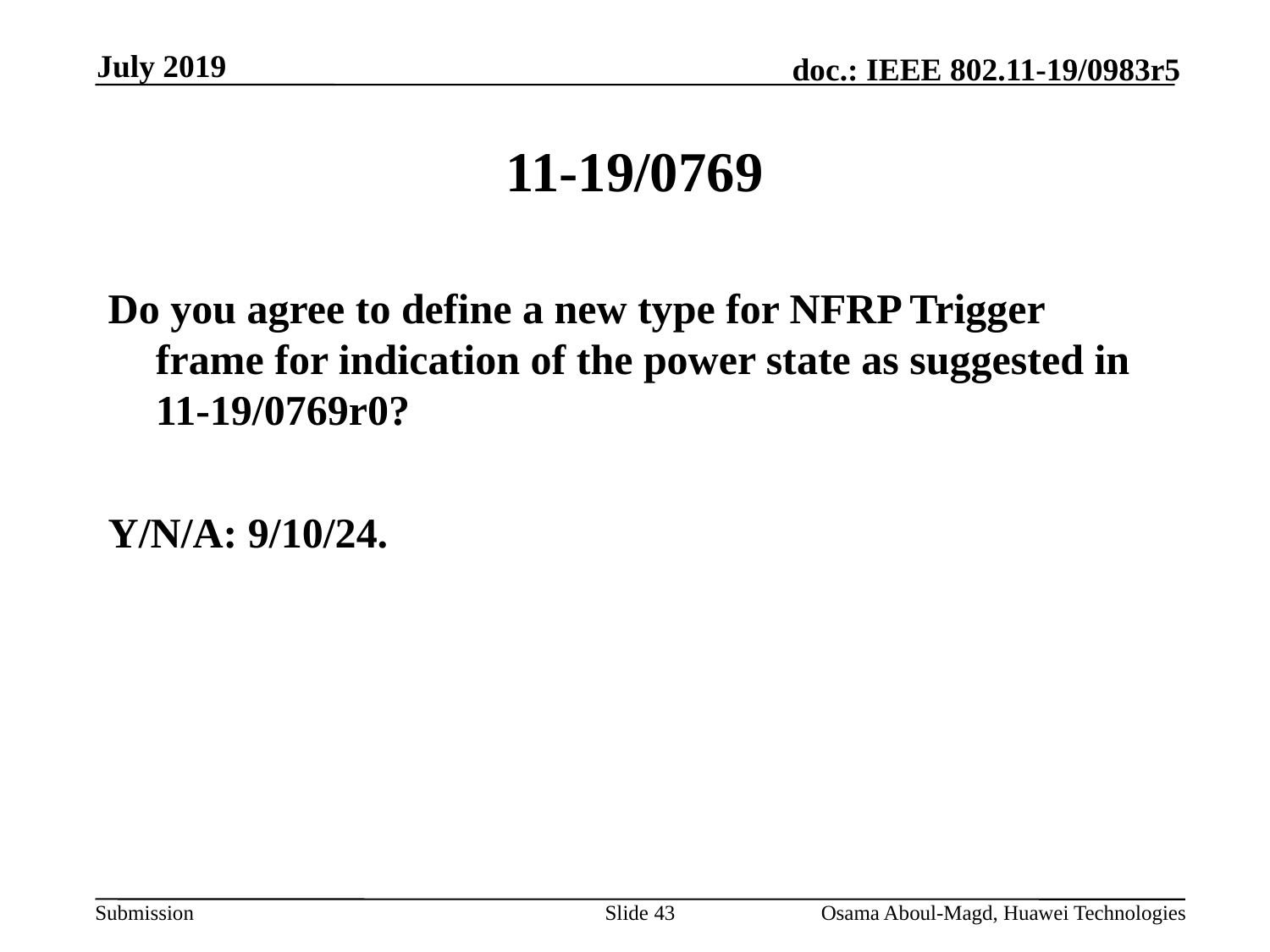

July 2019
# 11-19/0769
Do you agree to define a new type for NFRP Trigger frame for indication of the power state as suggested in 11-19/0769r0?

Y/N/A: 9/10/24.

Slide 43
Osama Aboul-Magd, Huawei Technologies